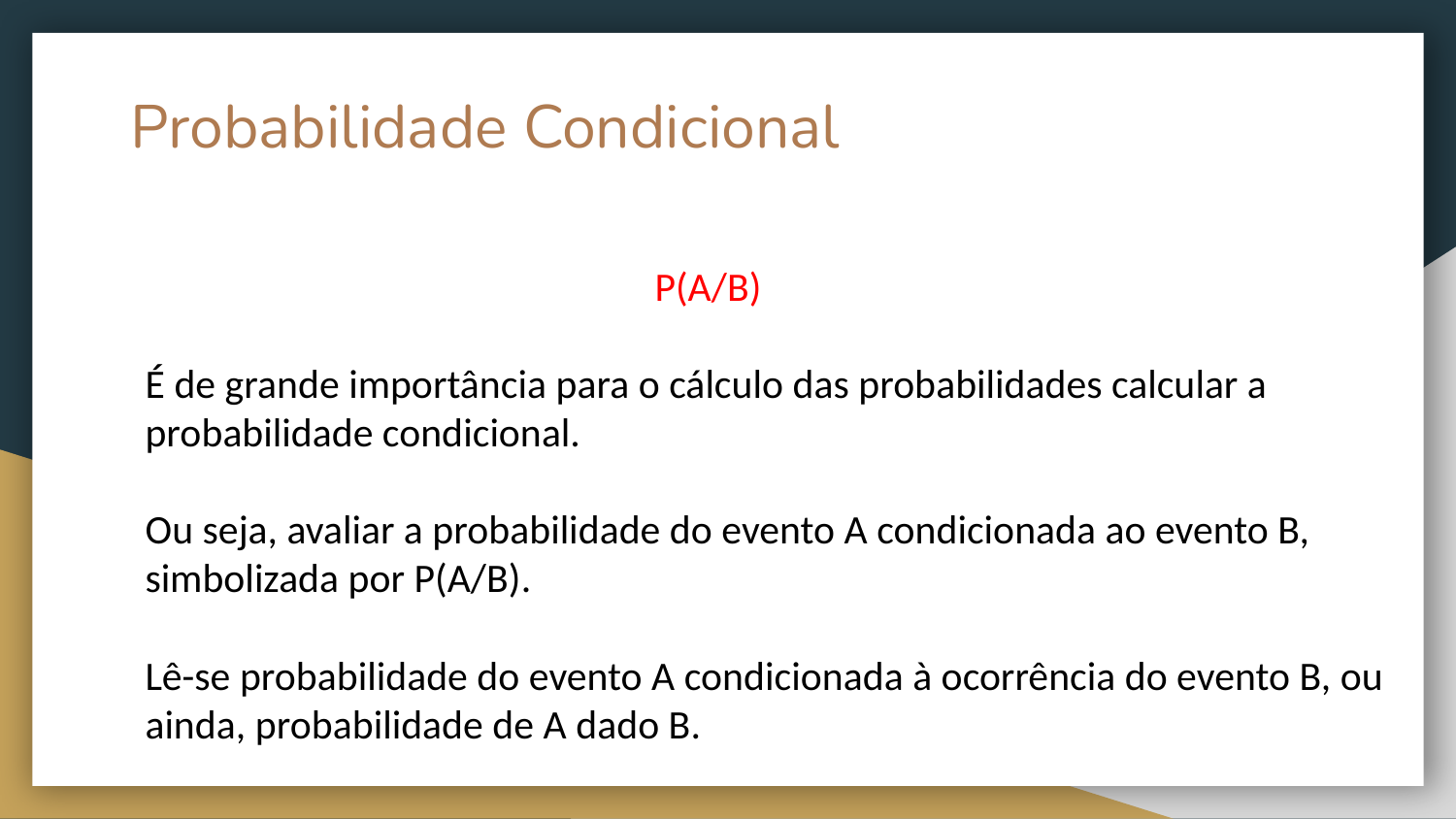

# Probabilidade Condicional
P(A/B)

É de grande importância para o cálculo das probabilidades calcular a
probabilidade condicional.

Ou seja, avaliar a probabilidade do evento A condicionada ao evento B, simbolizada por P(A/B).

Lê-se probabilidade do evento A condicionada à ocorrência do evento B, ou ainda, probabilidade de A dado B.